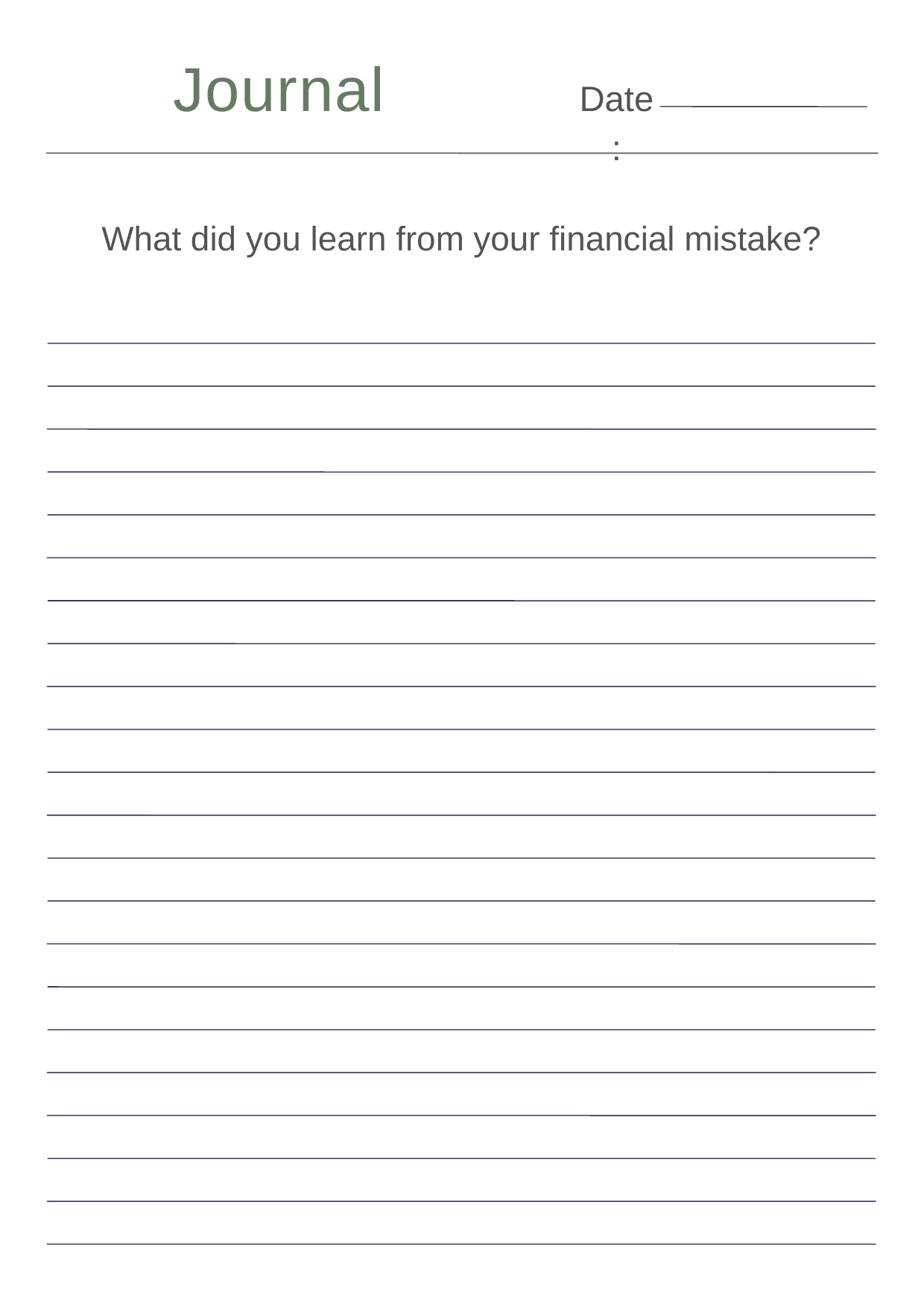

Journal
Date:

What did you learn from your financial mistake?